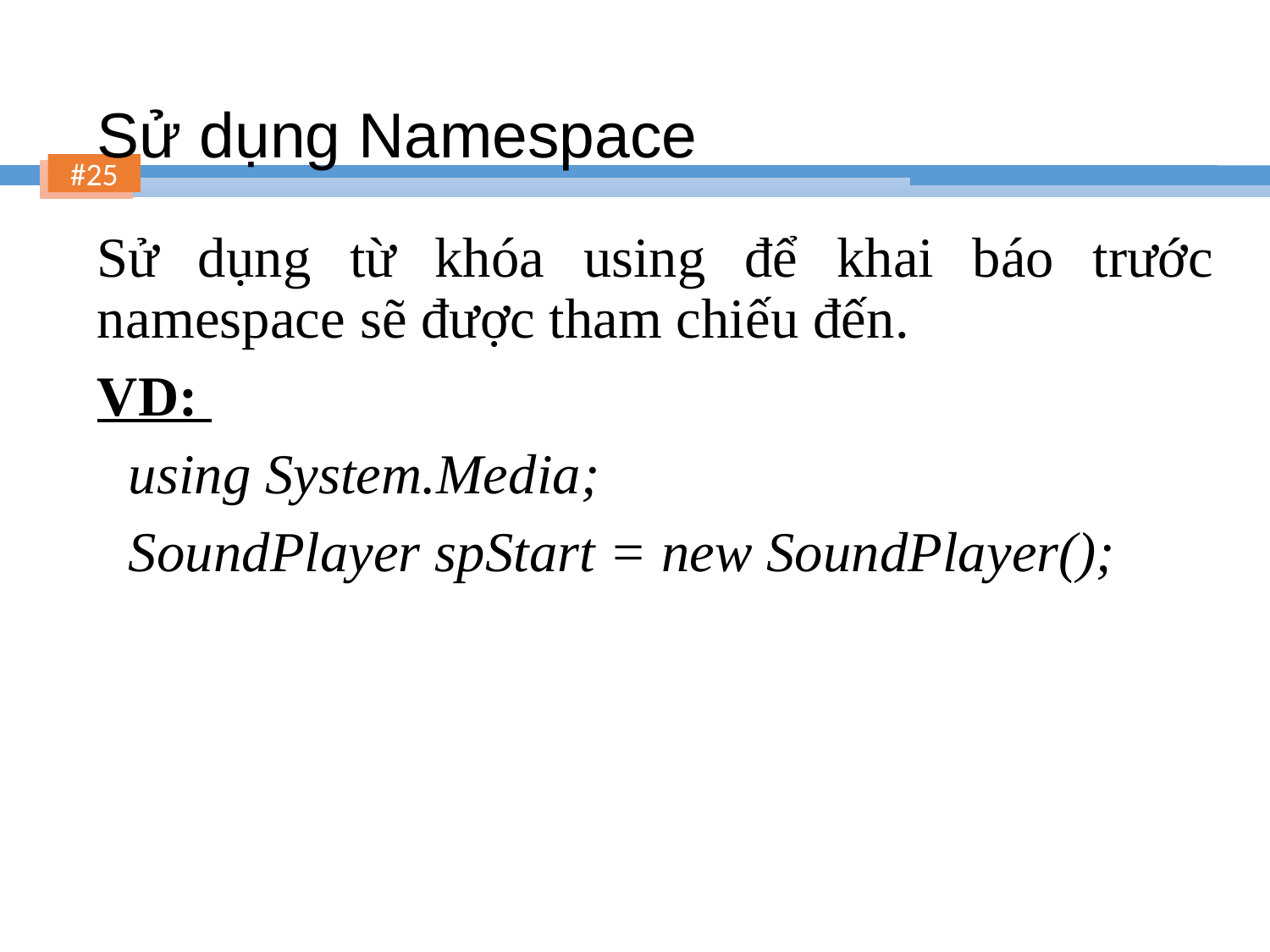

# Sử dụng Namespace
Sử dụng từ khóa using để khai báo trước namespace sẽ được tham chiếu đến.
VD:
	using System.Media;
	SoundPlayer spStart = new SoundPlayer();